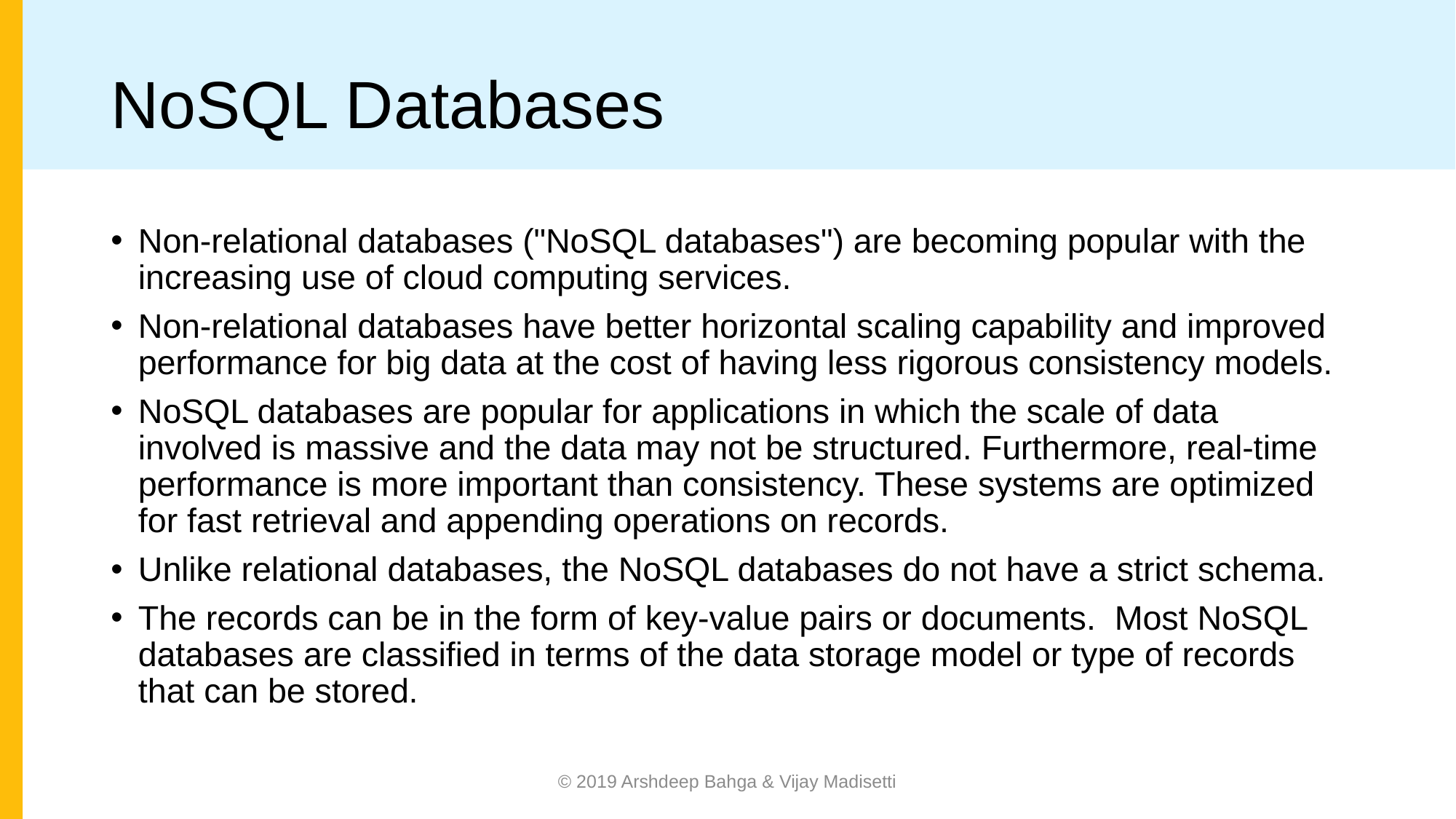

# NoSQL Databases
Non-relational databases ("NoSQL databases") are becoming popular with the increasing use of cloud computing services.
Non-relational databases have better horizontal scaling capability and improved performance for big data at the cost of having less rigorous consistency models.
NoSQL databases are popular for applications in which the scale of data involved is massive and the data may not be structured. Furthermore, real-time performance is more important than consistency. These systems are optimized for fast retrieval and appending operations on records.
Unlike relational databases, the NoSQL databases do not have a strict schema.
The records can be in the form of key-value pairs or documents.  Most NoSQL databases are classiﬁed in terms of the data storage model or type of records that can be stored.
© 2019 Arshdeep Bahga & Vijay Madisetti